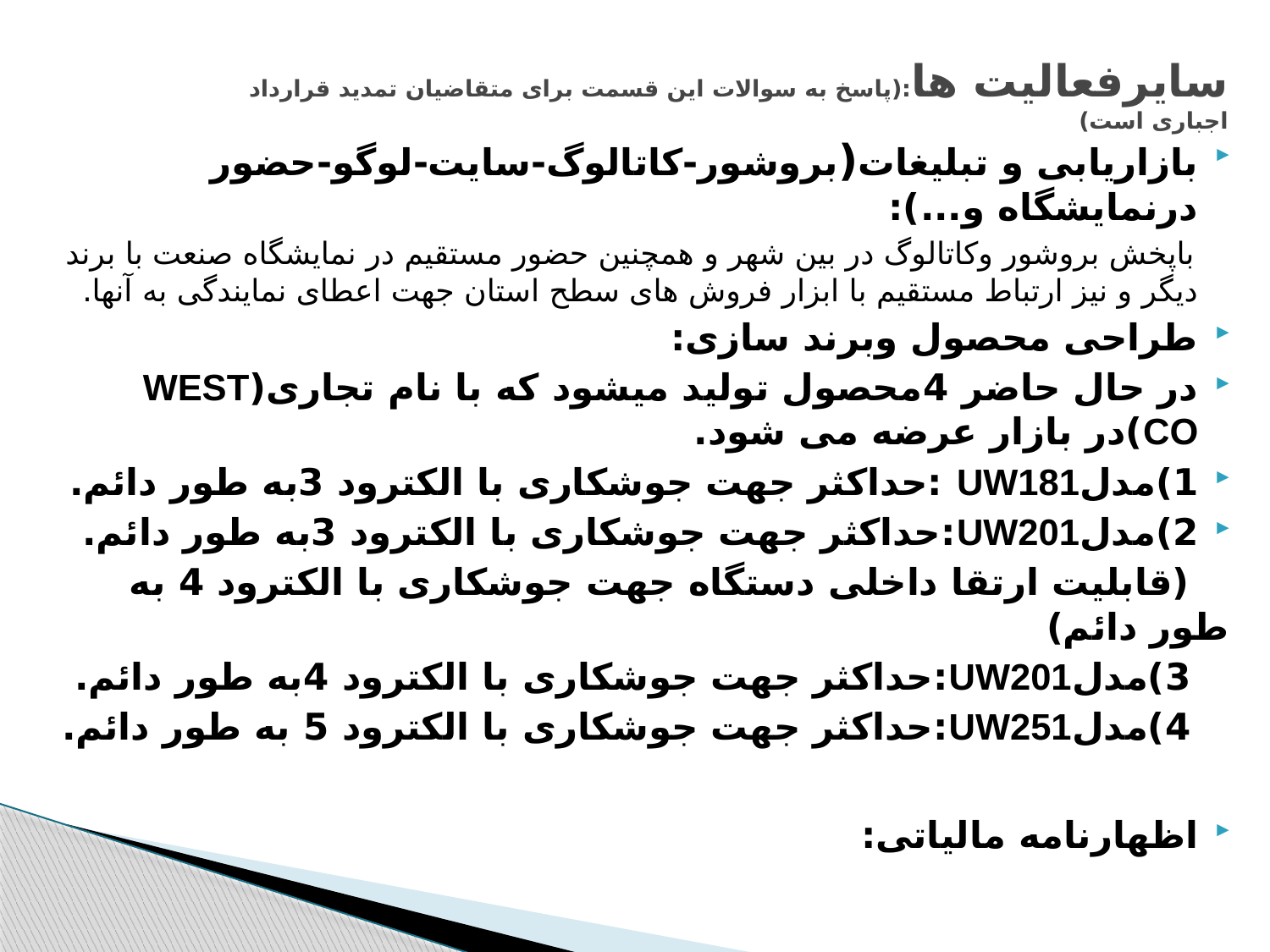

# سایرفعالیت ها:(پاسخ به سوالات این قسمت برای متقاضیان تمدید قرارداد اجباری است)
بازاریابی و تبلیغات(بروشور-کاتالوگ-سایت-لوگو-حضور درنمایشگاه و...):
    باپخش بروشور وکاتالوگ در بین شهر و همچنین حضور مستقیم در نمایشگاه صنعت با برند دیگر و نیز ارتباط مستقیم با ابزار فروش های سطح استان جهت اعطای نمایندگی به آنها.
طراحی محصول وبرند سازی:
در حال حاضر 4محصول تولید میشود که با نام تجاری(WEST CO)در بازار عرضه می شود.
1)مدلUW181 :حداکثر جهت جوشکاری با الکترود 3به طور دائم.
2)مدلUW201:حداکثر جهت جوشکاری با الکترود 3به طور دائم.
   (قابلیت ارتقا داخلی دستگاه جهت جوشکاری با الکترود 4 به طور دائم)
   3)مدلUW201:حداکثر جهت جوشکاری با الکترود 4به طور دائم.
   4)مدلUW251:حداکثر جهت جوشکاری با الکترود 5 به طور دائم.

اظهارنامه مالیاتی: